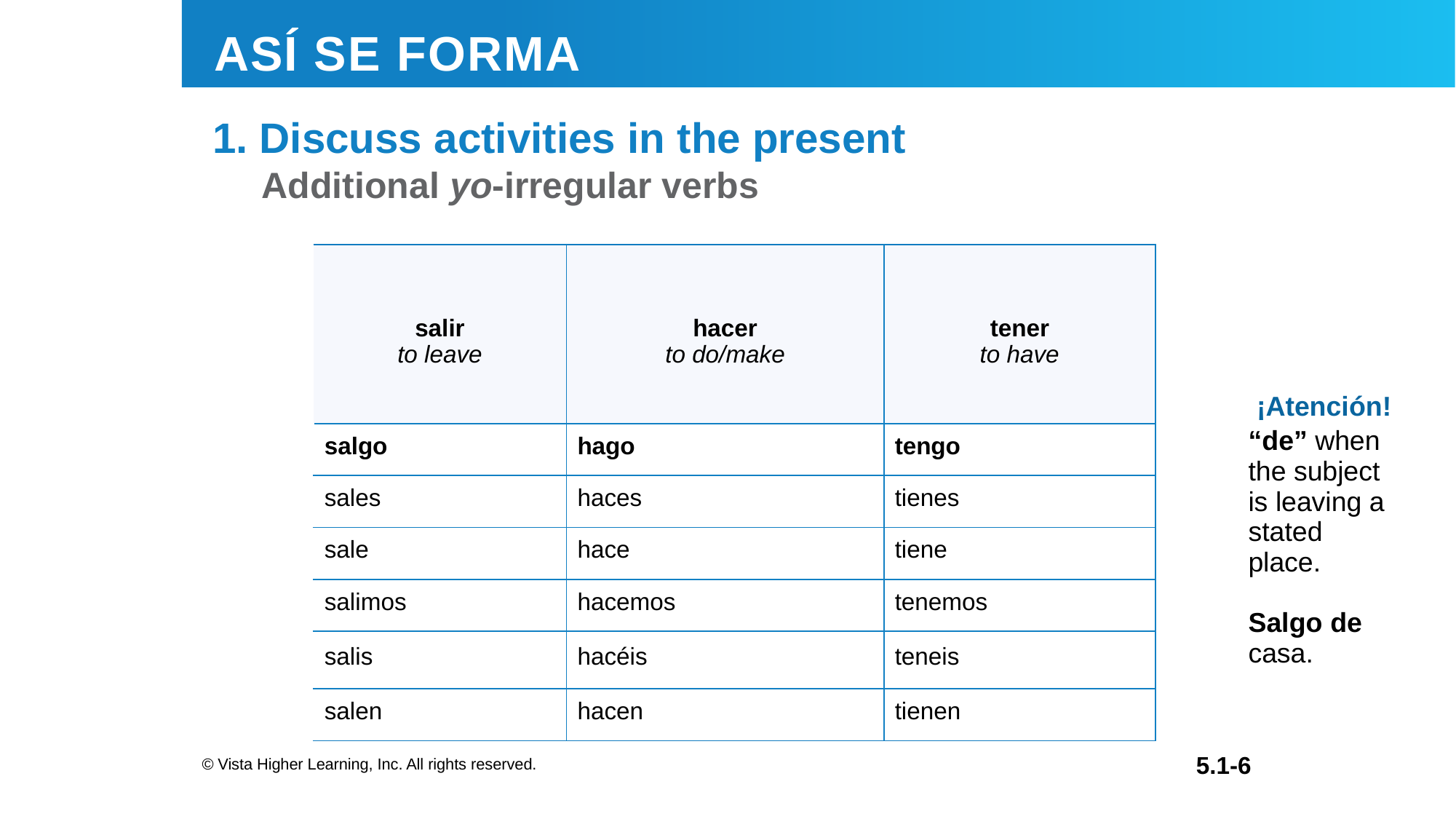

1. Discuss activities in the present

| salir to leave | hacer to do/make | tener to have |
| --- | --- | --- |
| salgo | hago | tengo |
| sales | haces | tienes |
| sale | hace | tiene |
| salimos | hacemos | tenemos |
| salis | hacéis | teneis |
| salen | hacen | tienen |
¡Atención!
“de” when the subject is leaving a stated place.

Salgo de casa.
© Vista Higher Learning, Inc. All rights reserved.
5.1-6